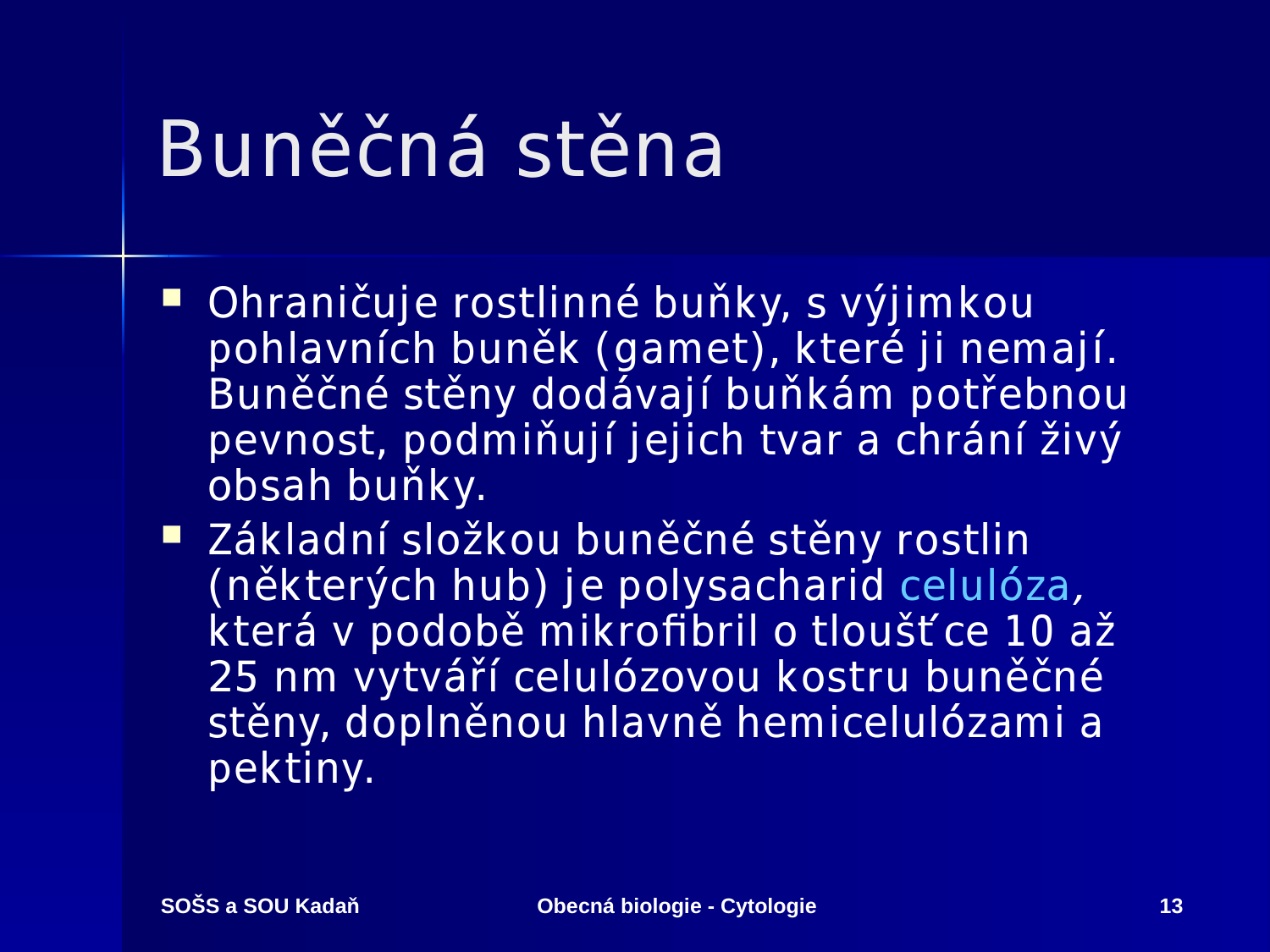

# Buněčná stěna
Ohraničuje rostlinné buňky, s výjimkou pohlavních buněk (gamet), které ji nemají. Buněčné stěny dodávají buňkám potřebnou pevnost, podmiňují jejich tvar a chrání živý obsah buňky.
Základní složkou buněčné stěny rostlin (některých hub) je polysacharid celulóza, která v podobě mikrofibril o tloušťce 10 až 25 nm vytváří celulózovou kostru buněčné stěny, doplněnou hlavně hemicelulózami a pektiny.
SOŠS a SOU Kadaň
Obecná biologie - Cytologie
13